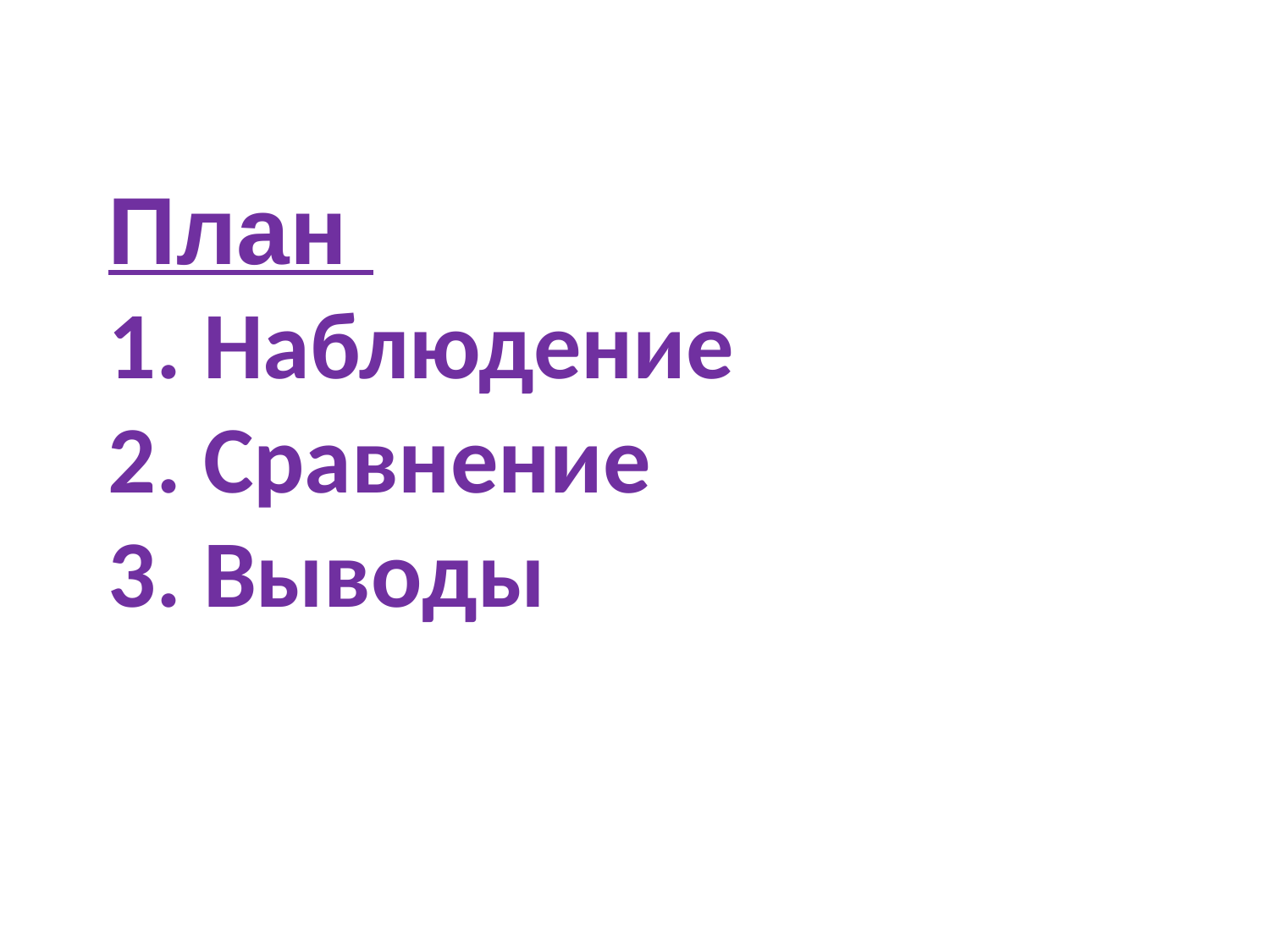

# План 1. Наблюдение 2. Сравнение 3. Выводы